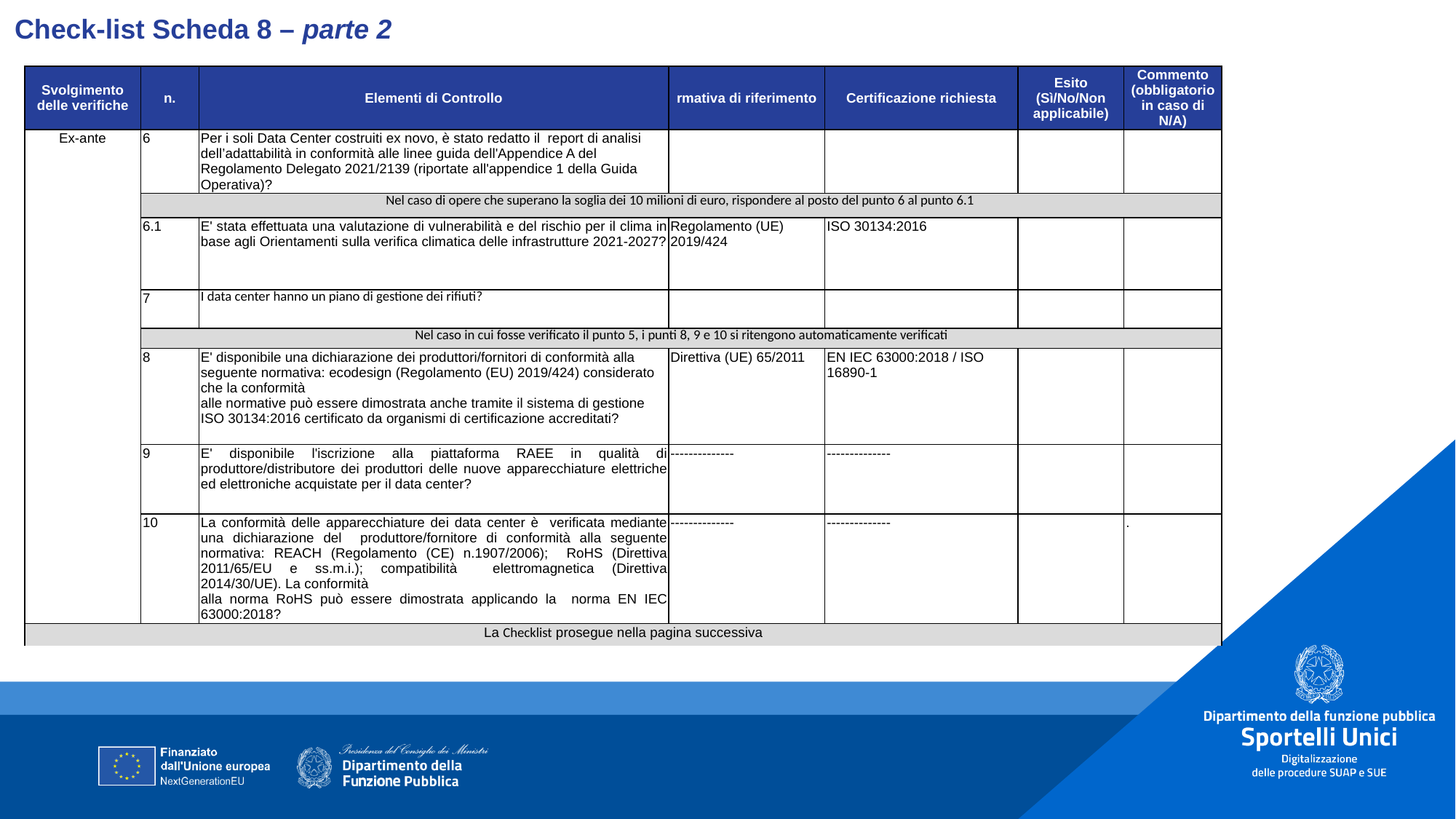

Check-list Scheda 8 – parte 2

| Svolgimento delle verifiche | n. | Elementi di Controllo | rmativa di riferimento | Certificazione richiesta | Esito (Sì/No/Non applicabile) | Commento (obbligatorio in caso di N/A) |
| --- | --- | --- | --- | --- | --- | --- |
| Ex-ante | 6 | Per i soli Data Center costruiti ex novo, è stato redatto il report di analisi dell’adattabilità in conformità alle linee guida dell'Appendice A del Regolamento Delegato 2021/2139 (riportate all'appendice 1 della Guida Operativa)? |  |  |  |  |
|  | Nel caso di opere che superano la soglia dei 10 milioni di euro, rispondere al posto del punto 6 al punto 6.1 |  |  |  |  |  |
|  | 6.1 | E' stata effettuata una valutazione di vulnerabilità e del rischio per il clima in base agli Orientamenti sulla verifica climatica delle infrastrutture 2021-2027? | Regolamento (UE) 2019/424 | ISO 30134:2016 |  |  |
|  | 7 | I data center hanno un piano di gestione dei rifiuti? |  |  |  |  |
|  | Nel caso in cui fosse verificato il punto 5, i punti 8, 9 e 10 si ritengono automaticamente verificati |  |  |  |  |  |
|  | 8 | E' disponibile una dichiarazione dei produttori/fornitori di conformità alla seguente normativa: ecodesign (Regolamento (EU) 2019/424) considerato che la conformità alle normative può essere dimostrata anche tramite il sistema di gestione ISO 30134:2016 certificato da organismi di certificazione accreditati? | Direttiva (UE) 65/2011 | EN IEC 63000:2018 / ISO 16890-1 |  |  |
|  | 9 | E' disponibile l'iscrizione alla piattaforma RAEE in qualità di produttore/distributore dei produttori delle nuove apparecchiature elettriche ed elettroniche acquistate per il data center? | -------------- | -------------- |  |  |
|  | 10 | La conformità delle apparecchiature dei data center è verificata mediante una dichiarazione del produttore/fornitore di conformità alla seguente normativa: REACH (Regolamento (CE) n.1907/2006); RoHS (Direttiva 2011/65/EU e ss.m.i.); compatibilità elettromagnetica (Direttiva 2014/30/UE). La conformità alla norma RoHS può essere dimostrata applicando la norma EN IEC 63000:2018? | -------------- | -------------- |  | . |
| La Checklist prosegue nella pagina successiva |  |  |  |  |  |  |